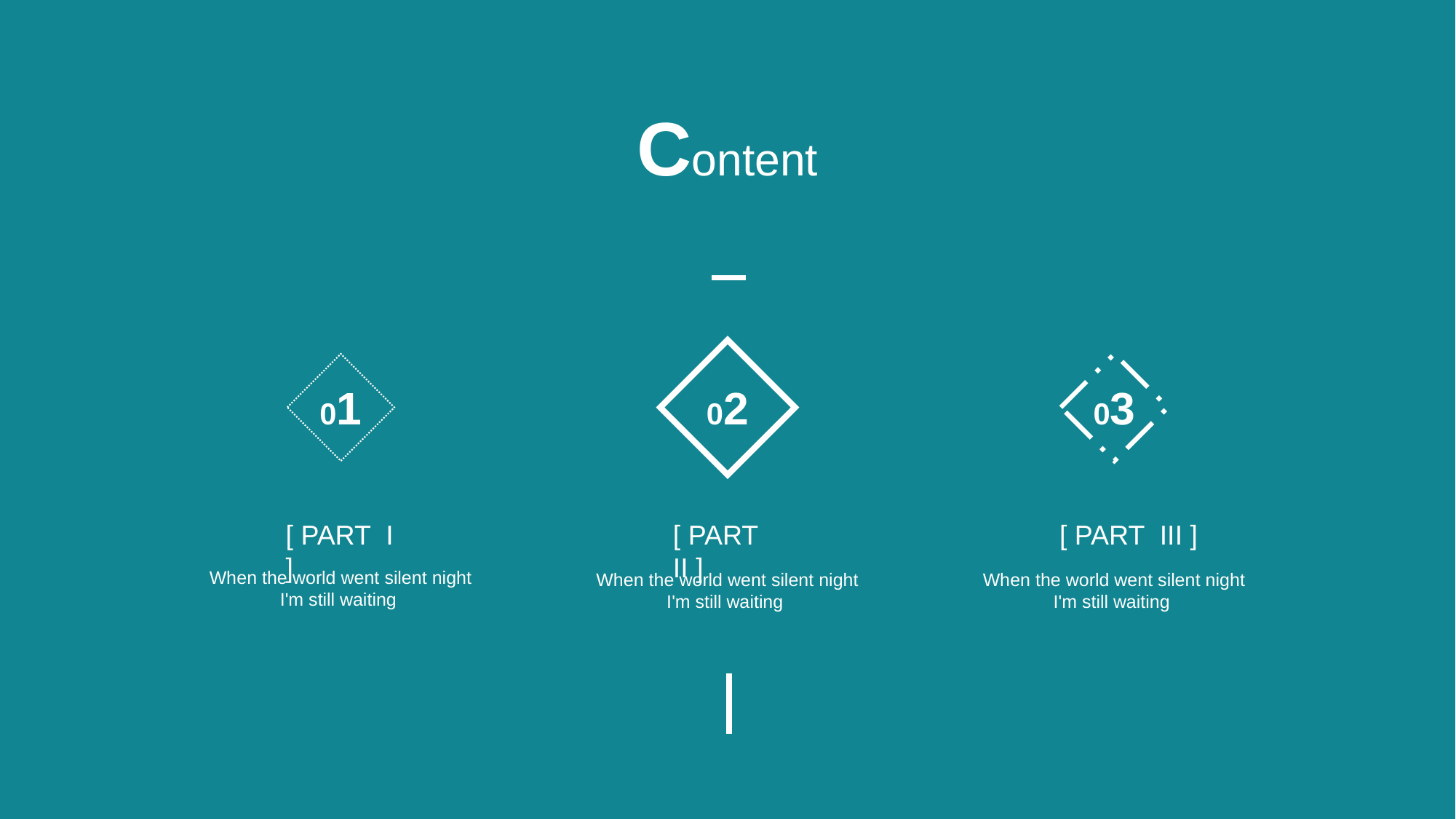

Content

01
02
03
[ PART  I ]
[ PART  II ]
[ PART  III ]
When the world went silent night
I'm still waiting
When the world went silent night
I'm still waiting
When the world went silent night
I'm still waiting